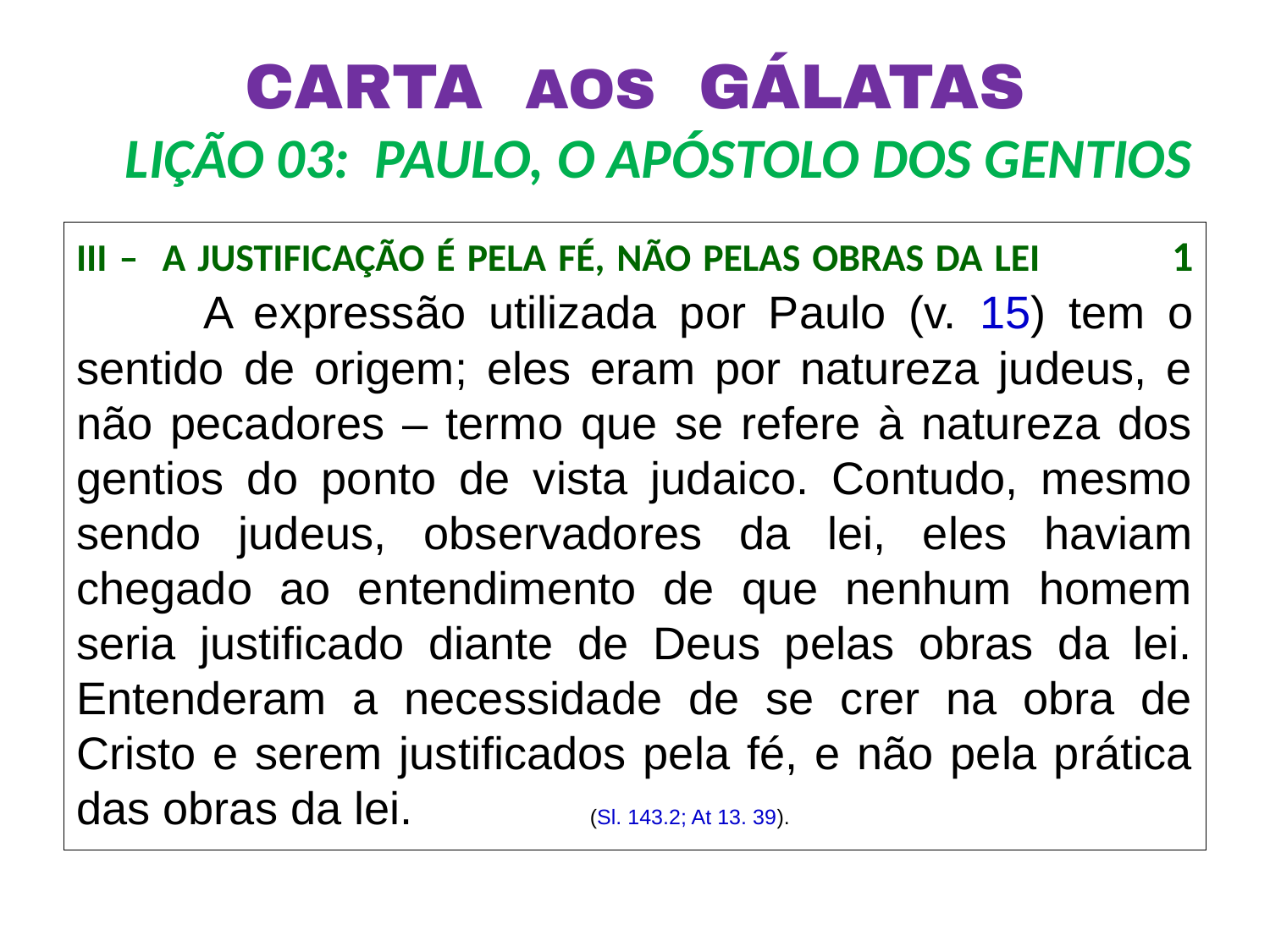

# CARTA  AOS  GÁLATAS LIÇÃO 03:  PAULO, O APÓSTOLO DOS GENTIOS
III –  A JUSTIFICAÇÃO É PELA FÉ, NÃO PELAS OBRAS DA LEI           1 	A expressão utilizada por Paulo (v. 15) tem o sentido de origem; eles eram por natureza judeus, e não pecadores – termo que se refere à natureza dos gentios do ponto de vista judaico. Contudo, mesmo sendo judeus, observadores da lei, eles haviam chegado ao entendimento de que nenhum homem seria justificado diante de Deus pelas obras da lei. Entenderam a necessidade de se crer na obra de Cristo e serem justificados pela fé, e não pela prática das obras da lei.		 (Sl. 143.2; At 13. 39).